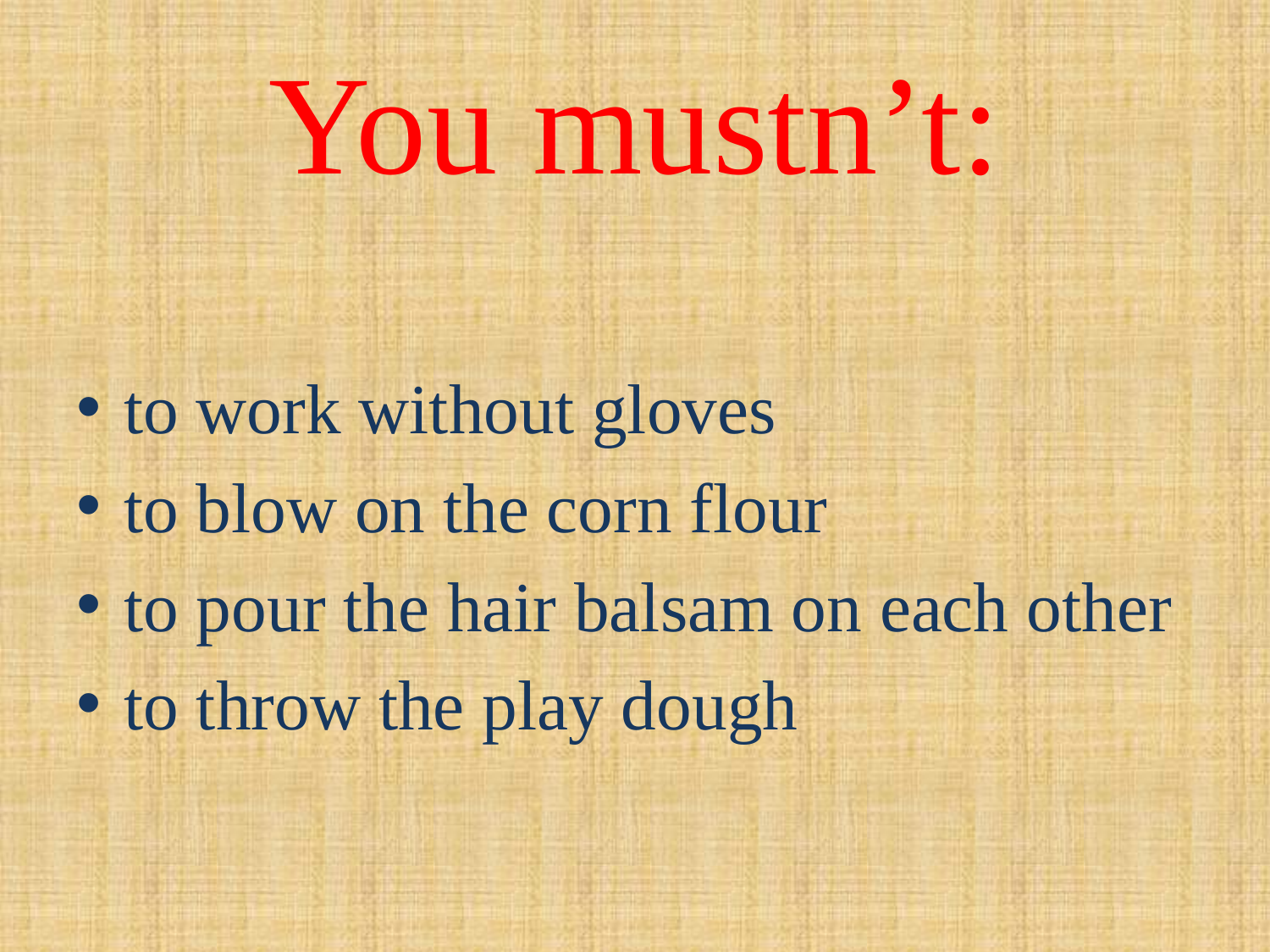

# You mustn’t:
to work without gloves
to blow on the corn flour
to pour the hair balsam on each other
to throw the play dough